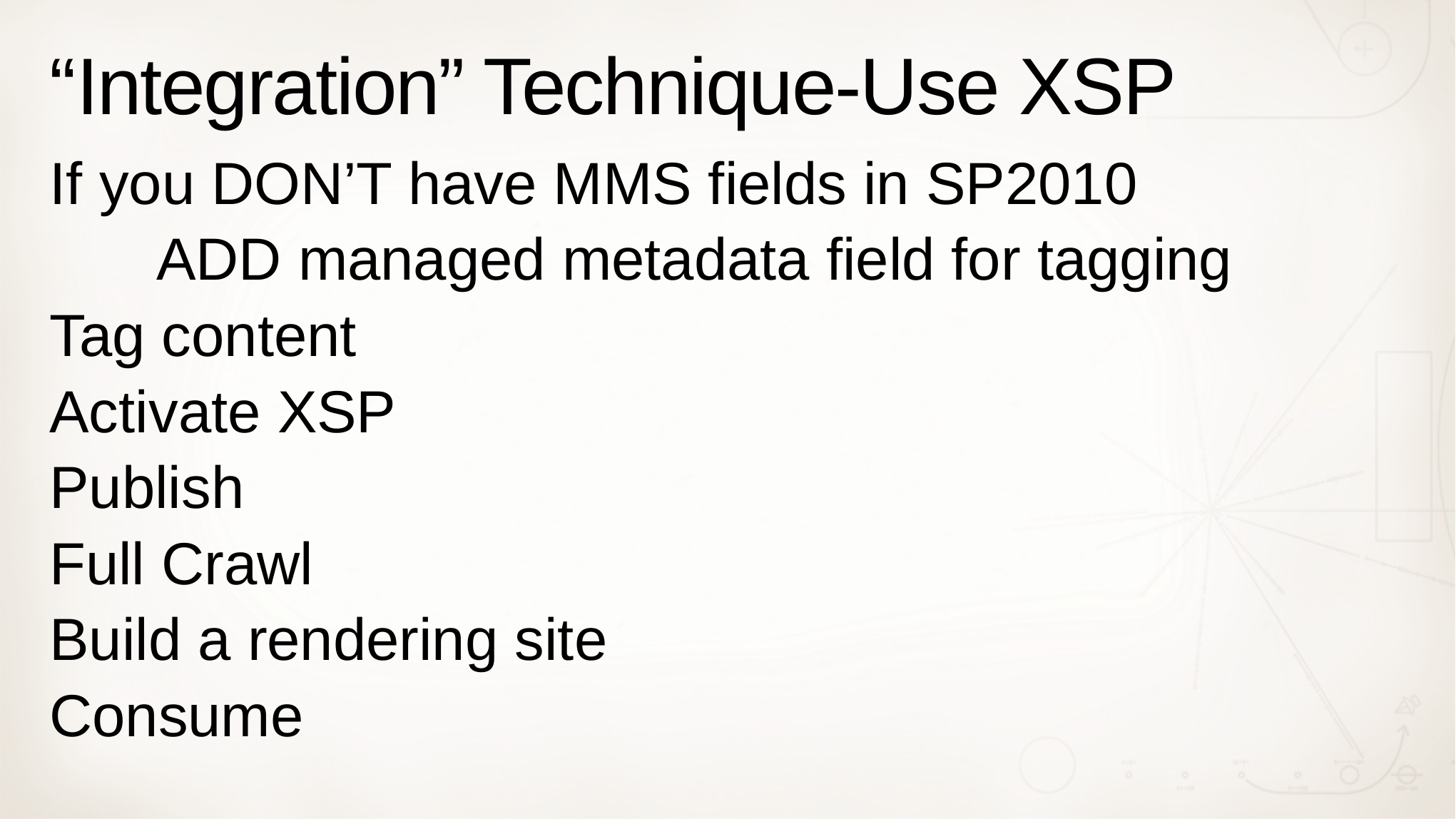

# “Integration” Technique-Use XSP
If you DON’T have MMS fields in SP2010
	ADD managed metadata field for tagging
Tag content
Activate XSP
Publish
Full Crawl
Build a rendering site
Consume